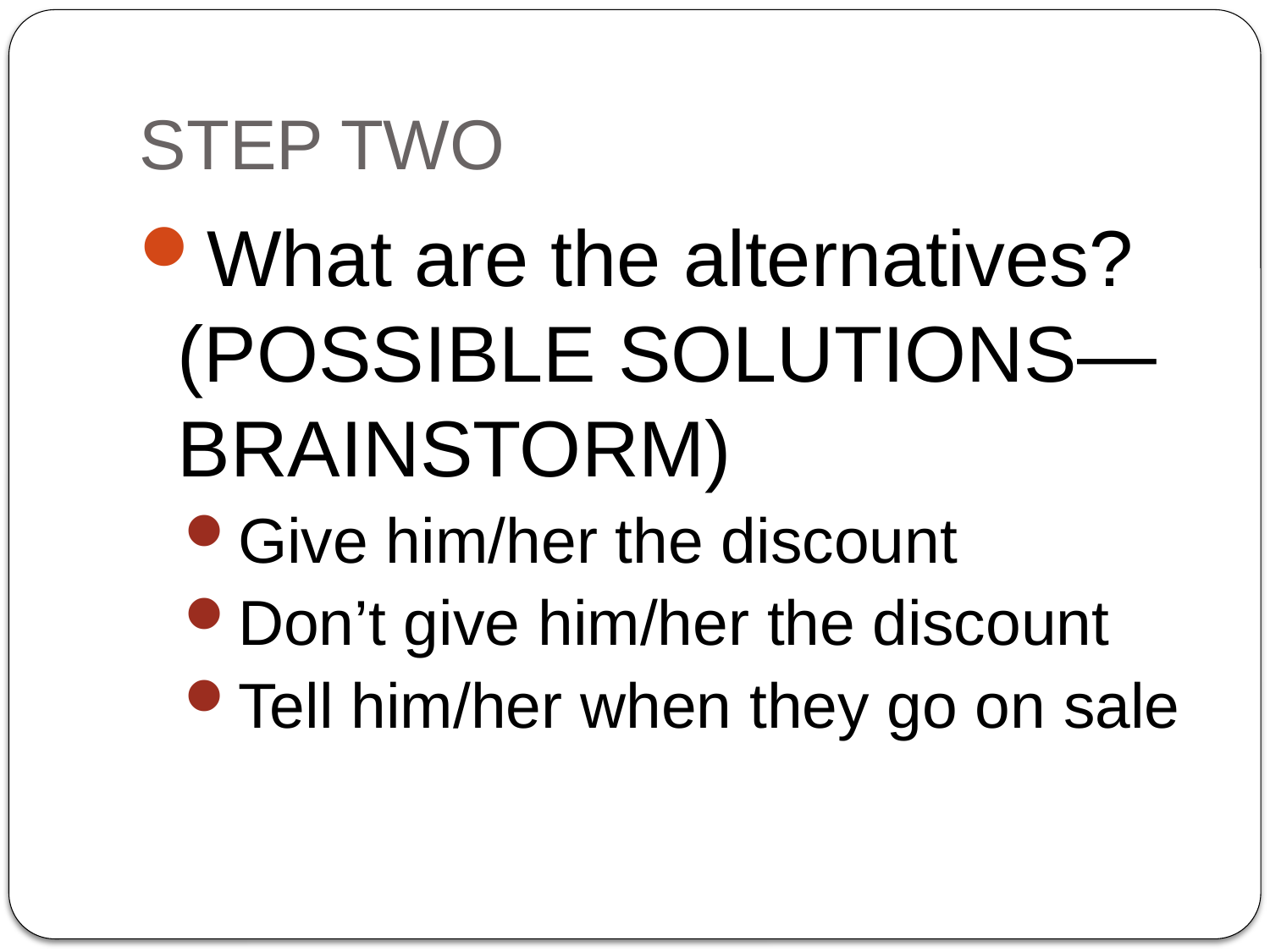

# STEP TWO
What are the alternatives? (POSSIBLE SOLUTIONS—BRAINSTORM)
Give him/her the discount
Don’t give him/her the discount
Tell him/her when they go on sale